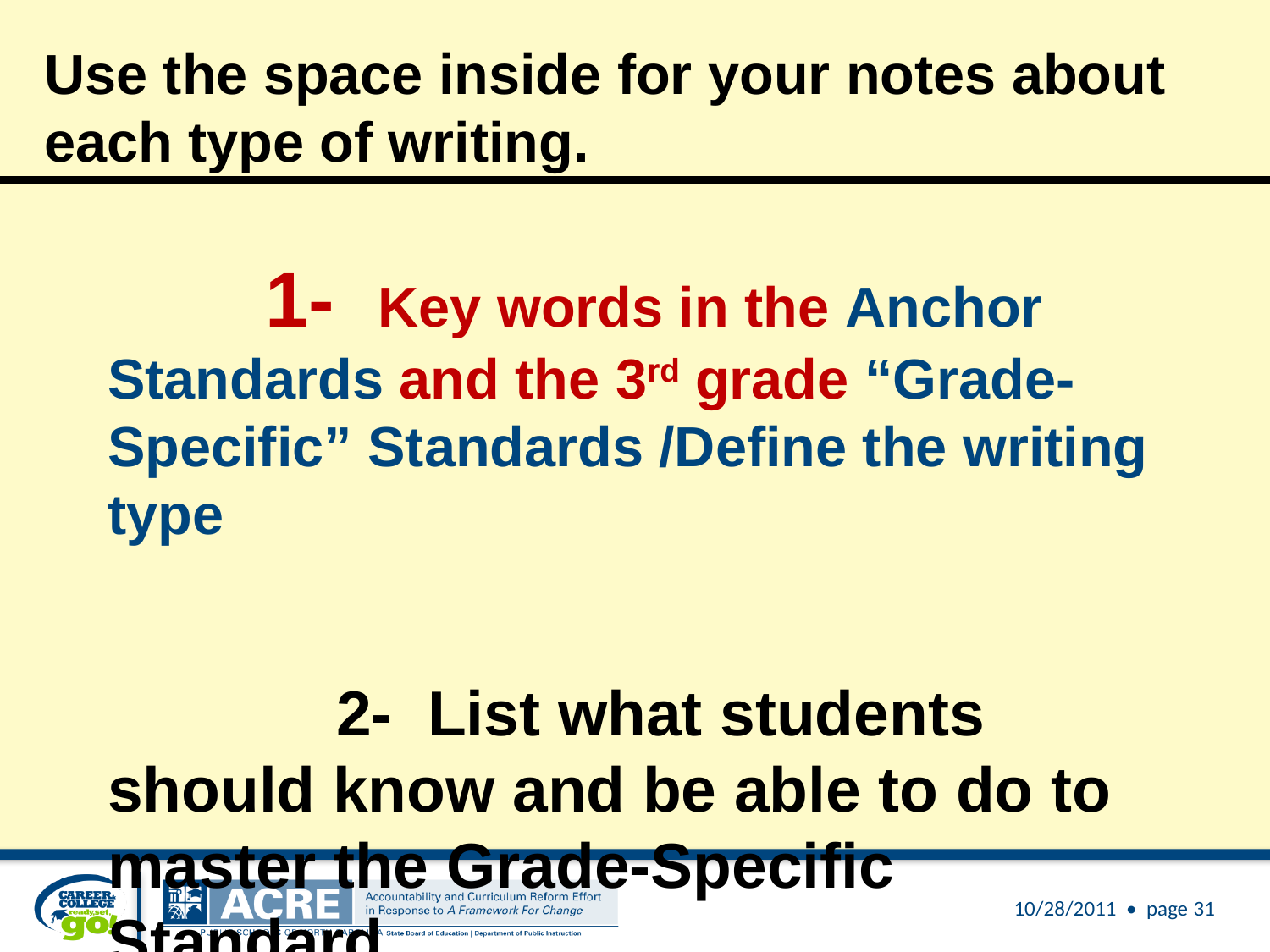

Use the space inside for your notes about each type of writing.
                                                                       1-  Key words in the Anchor Standards and the 3rd grade “Grade-Specific” Standards /Define the writing type

                                                                           2-  List what students should know and be able to do to master the Grade-Specific Standard
10/28/2011  •  page 31